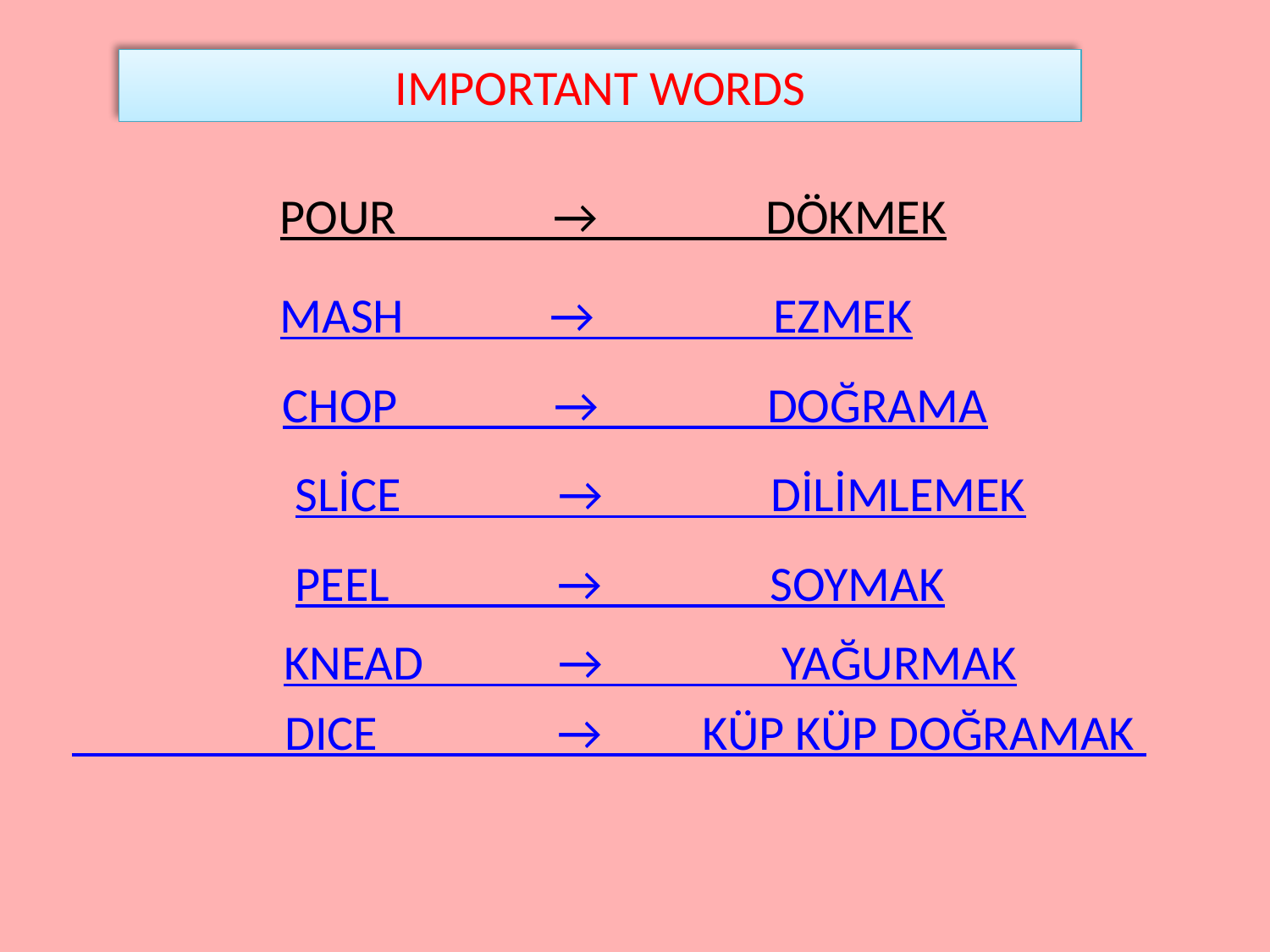

IMPORTANT WORDS
               POUR              →               DÖKMEK
               MASH             →                EZMEK
                 CHOP              →               DOĞRAMA
                   SLİCE              →               DİLİMLEMEK
                   PEEL               →               SOYMAK
                  KNEAD            →                YAĞURMAK
                   DICE                →         KÜP KÜP DOĞRAMAK